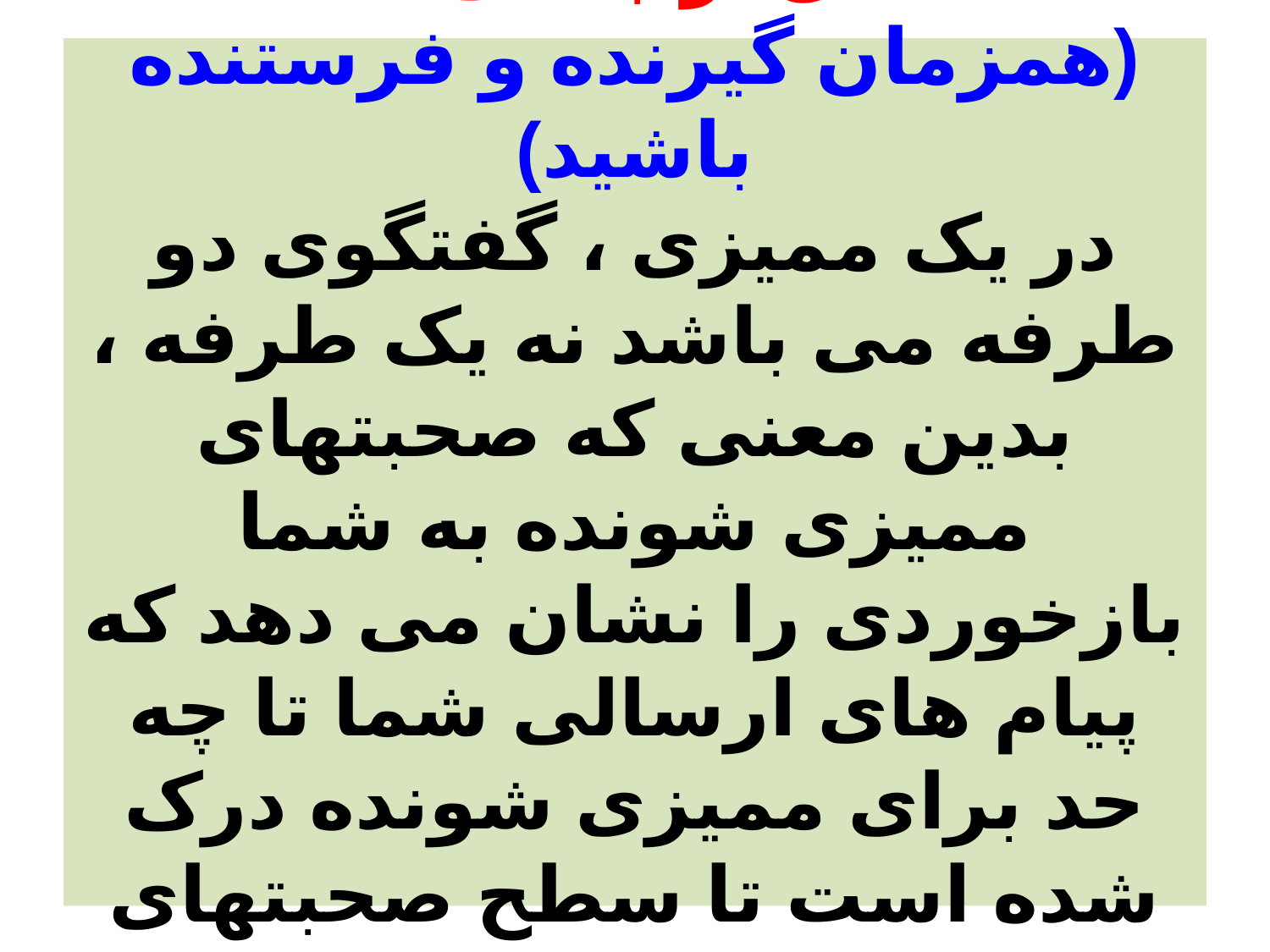

# 2- مدل ارتباطی: (همزمان گیرنده و فرستنده باشید) در یک ممیزی ، گفتگوی دو طرفه می باشد نه یک طرفه ، بدین معنی که صحبتهای ممیزی شونده به شما بازخوردی را نشان می دهد که پیام های ارسالی شما تا چه حد برای ممیزی شونده درک شده است تا سطح صحبتهای بعدی خود را تنظیم کنید